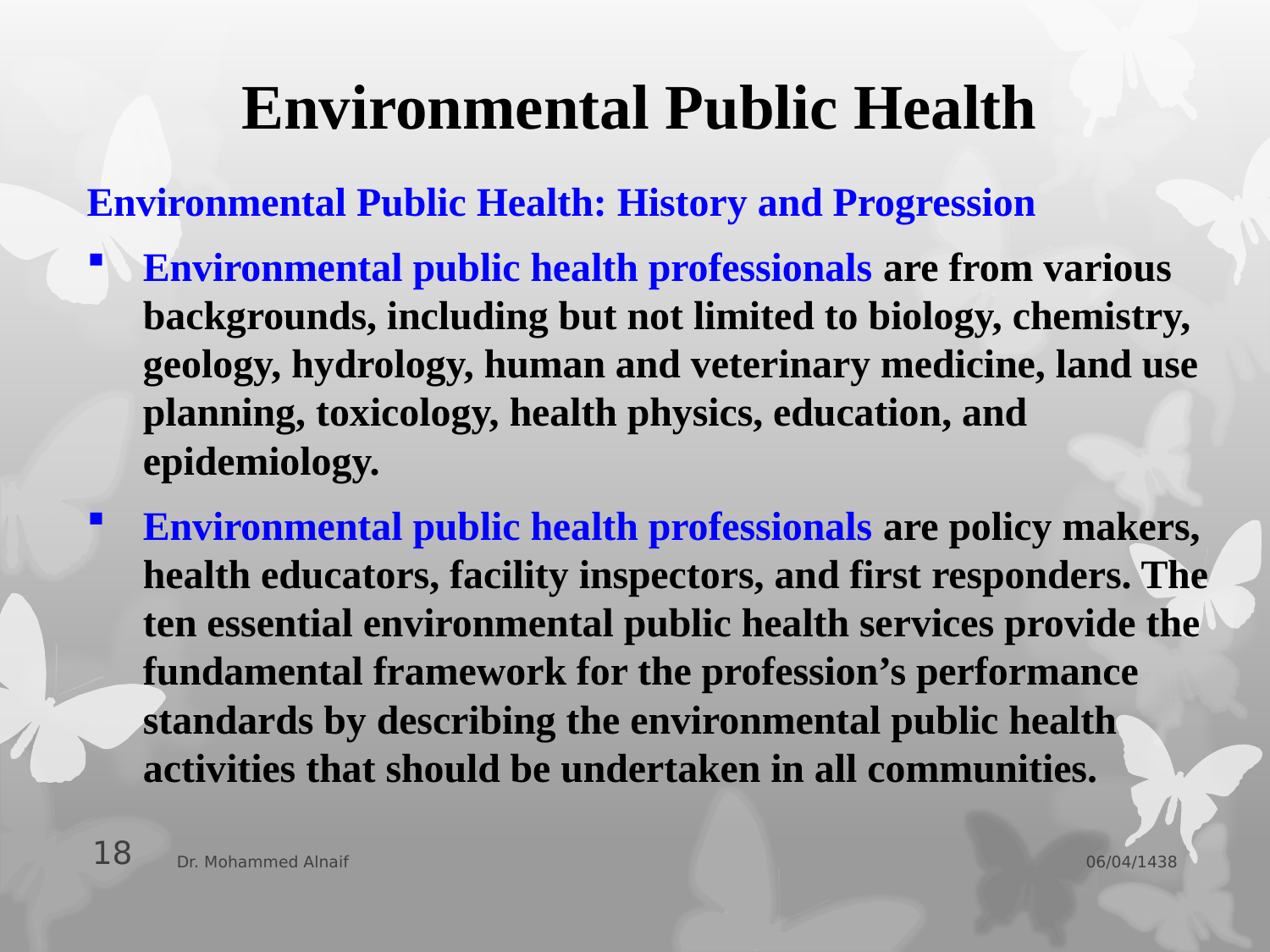

# Environmental Public Health
Environmental Public Health: History and Progression
Environmental public health professionals are from various backgrounds, including but not limited to biology, chemistry, geology, hydrology, human and veterinary medicine, land use planning, toxicology, health physics, education, and epidemiology.
Environmental public health professionals are policy makers, health educators, facility inspectors, and first responders. The ten essential environmental public health services provide the fundamental framework for the profession’s performance standards by describing the environmental public health activities that should be undertaken in all communities.

18
Dr. Mohammed Alnaif
06/04/1438